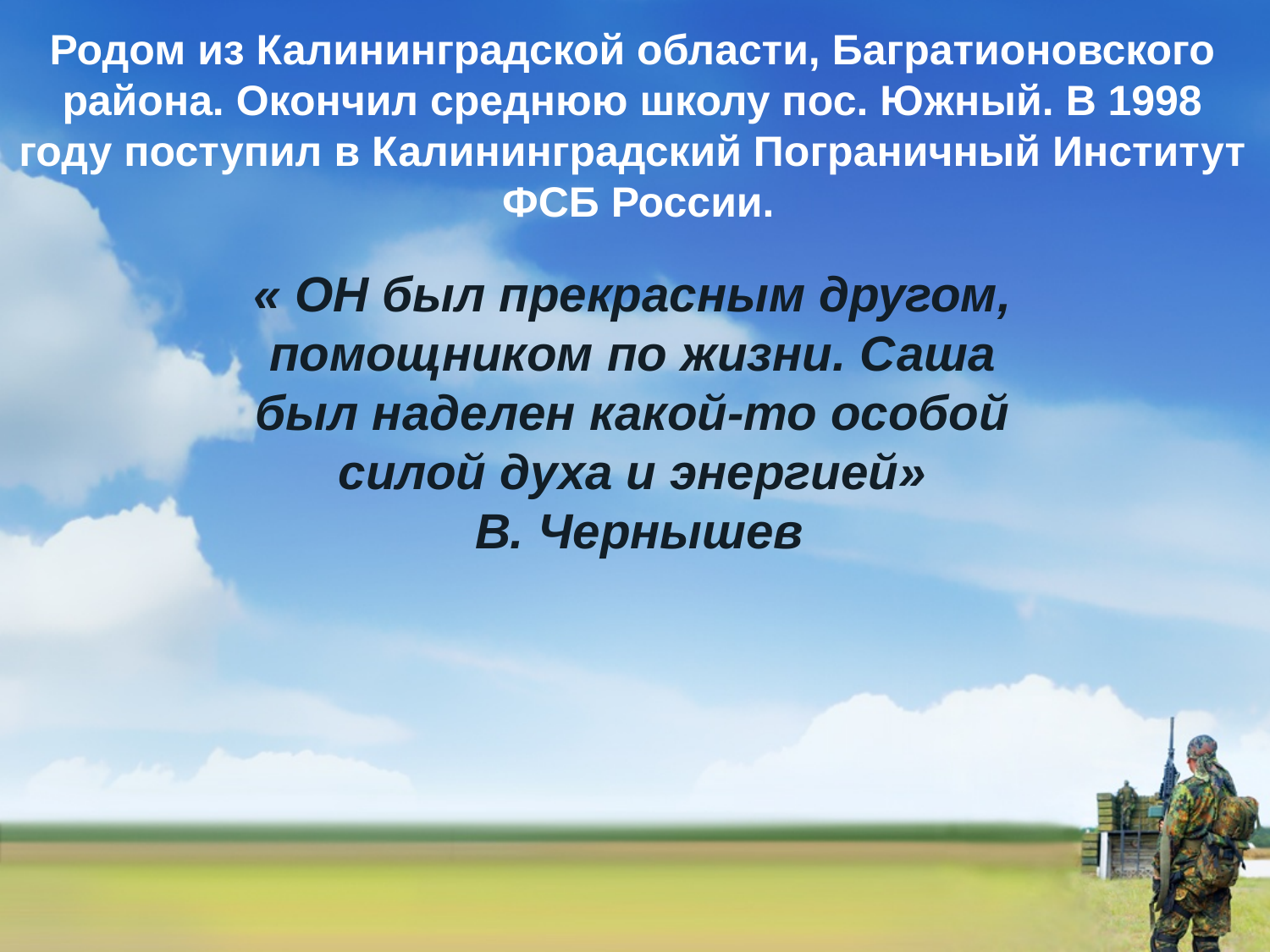

Родом из Калининградской области, Багратионовского района. Окончил среднюю школу пос. Южный. В 1998 году поступил в Калининградский Пограничный Институт
 ФСБ России.
« ОН был прекрасным другом, помощником по жизни. Саша был наделен какой-то особой силой духа и энергией»
 В. Чернышев